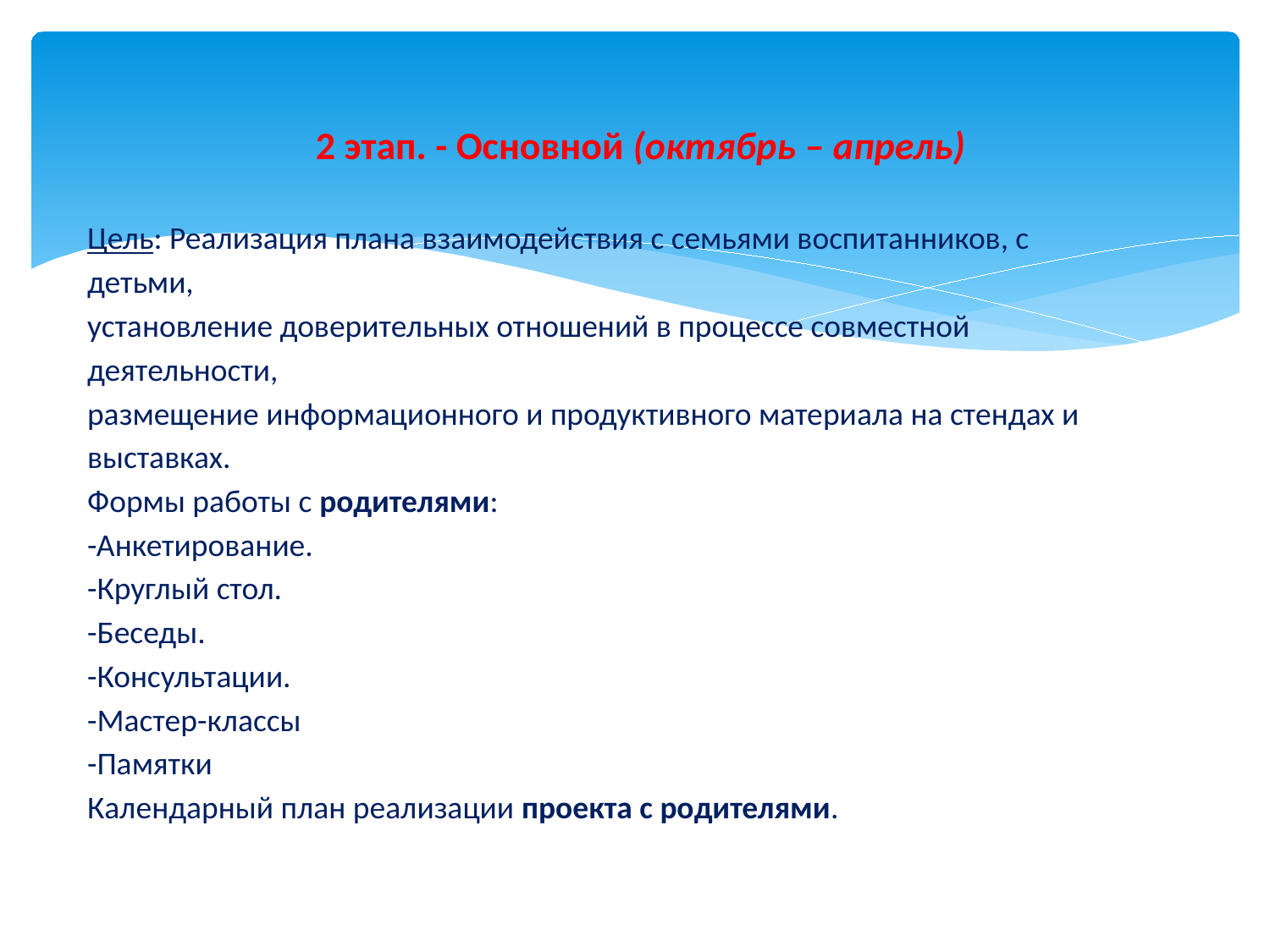

# 2 этап. - Основной (октябрь – апрель)
Цель: Реализация плана взаимодействия с семьями воспитанников, с детьми,
установление доверительных отношений в процессе совместной деятельности,
размещение информационного и продуктивного материала на стендах и выставках.
Формы работы с родителями:
-Анкетирование.
-Круглый стол.
-Беседы.
-Консультации.
-Мастер-классы
-Памятки
Календарный план реализации проекта с родителями.